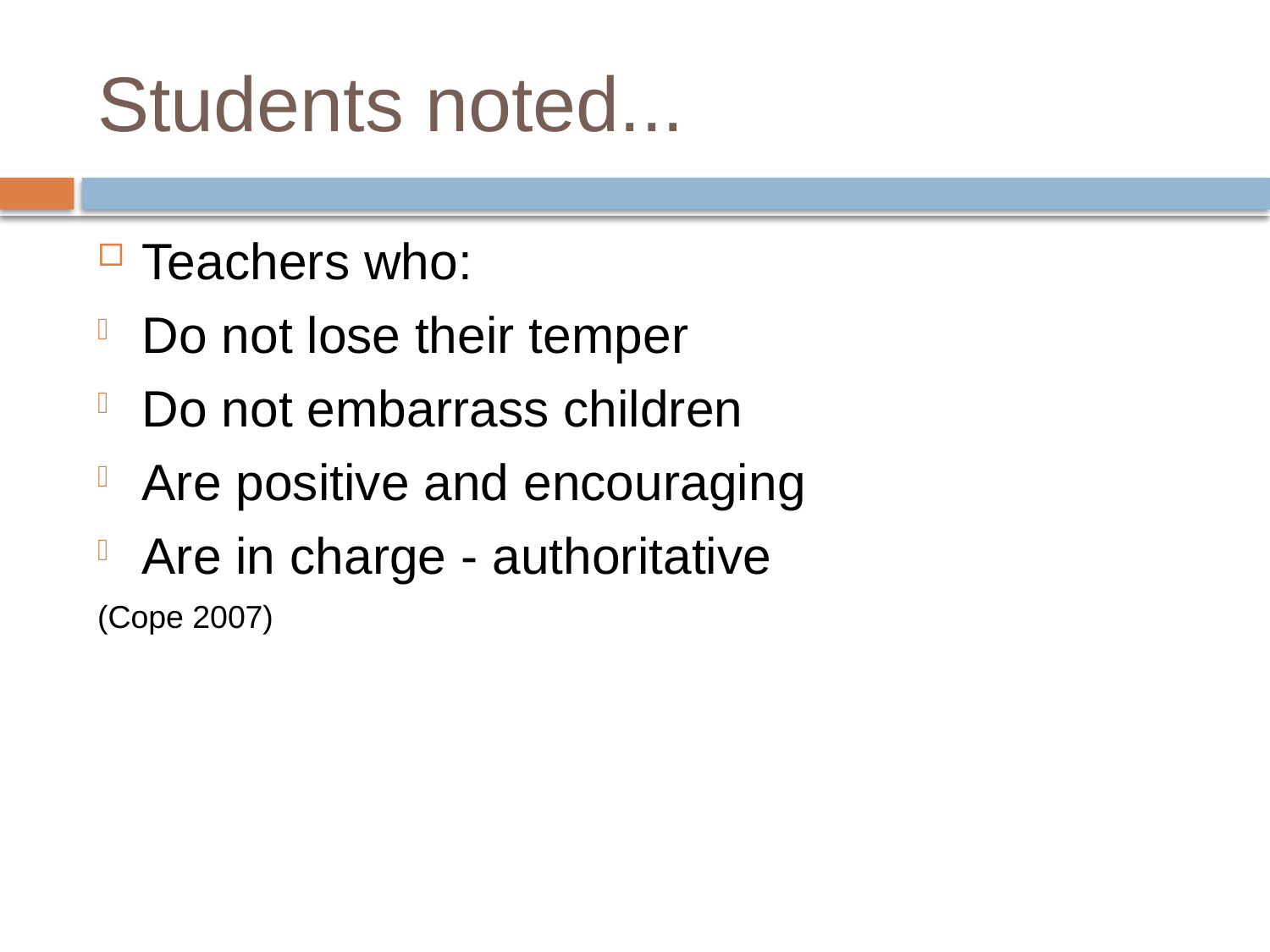

# Students noted...
Teachers who:
Do not lose their temper
Do not embarrass children
Are positive and encouraging
Are in charge - authoritative
(Cope 2007)